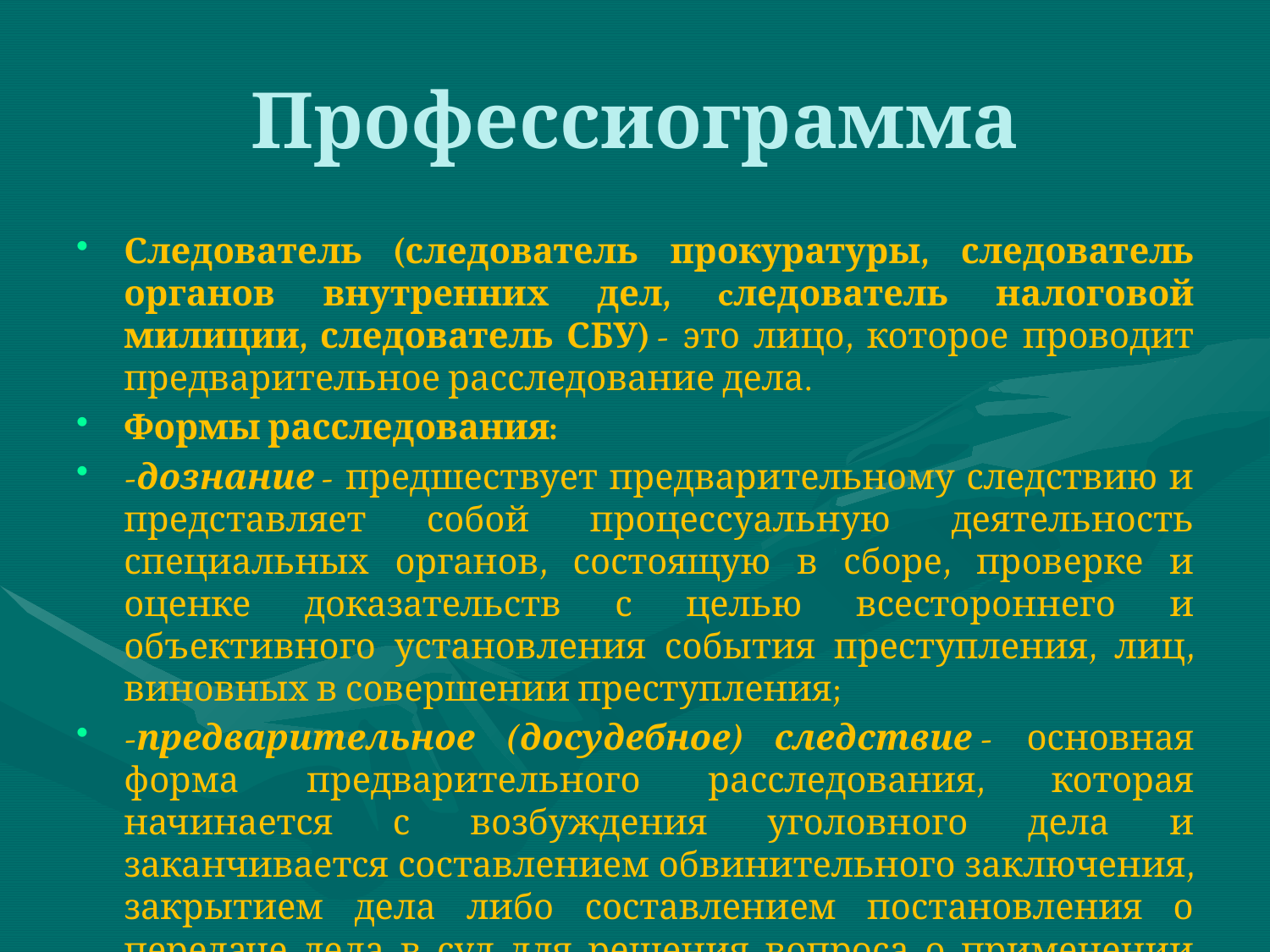

# Профессиограмма
Следователь (следователь прокуратуры, следователь органов внутренних дел, cледователь налоговой милиции, следователь СБУ) - это лицо, которое проводит предварительное расследование дела.
Формы расследования:
-дознание - предшествует предварительному следствию и представляет собой процессуальную деятельность специальных органов, состоящую в сборе, проверке и оценке доказательств с целью всестороннего и объективного установления события преступления, лиц, виновных в совершении преступления;
-предварительное (досудебное) следствие - основная форма предварительного расследования, которая начинается с возбуждения уголовного дела и заканчивается составлением обвинительного заключения, закрытием дела либо составлением постановления о передаче дела в суд для решения вопроса о применении принудительных мер медицинского характера.